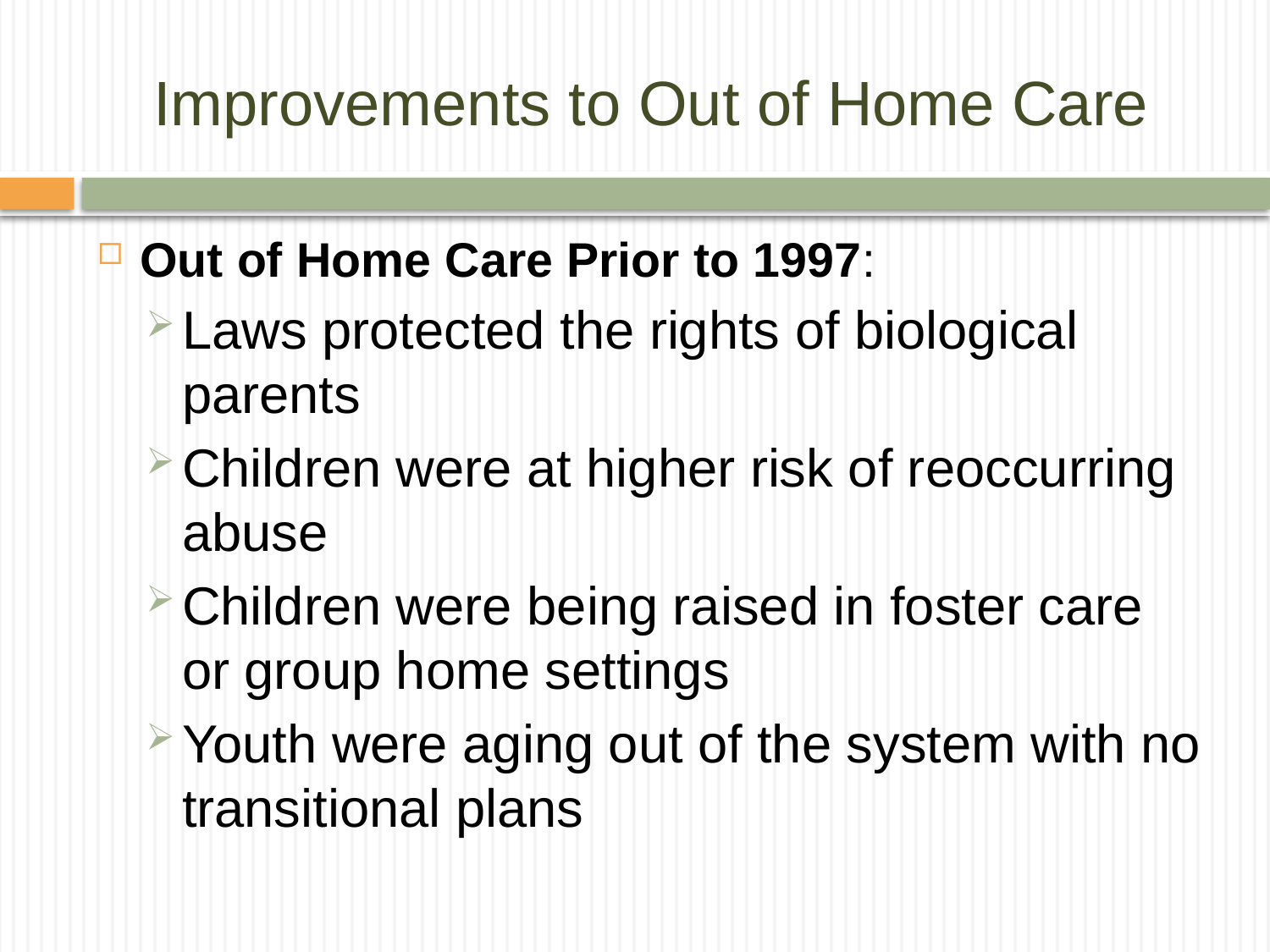

# Improvements to Out of Home Care
Out of Home Care Prior to 1997:
Laws protected the rights of biological parents
Children were at higher risk of reoccurring abuse
Children were being raised in foster care or group home settings
Youth were aging out of the system with no transitional plans